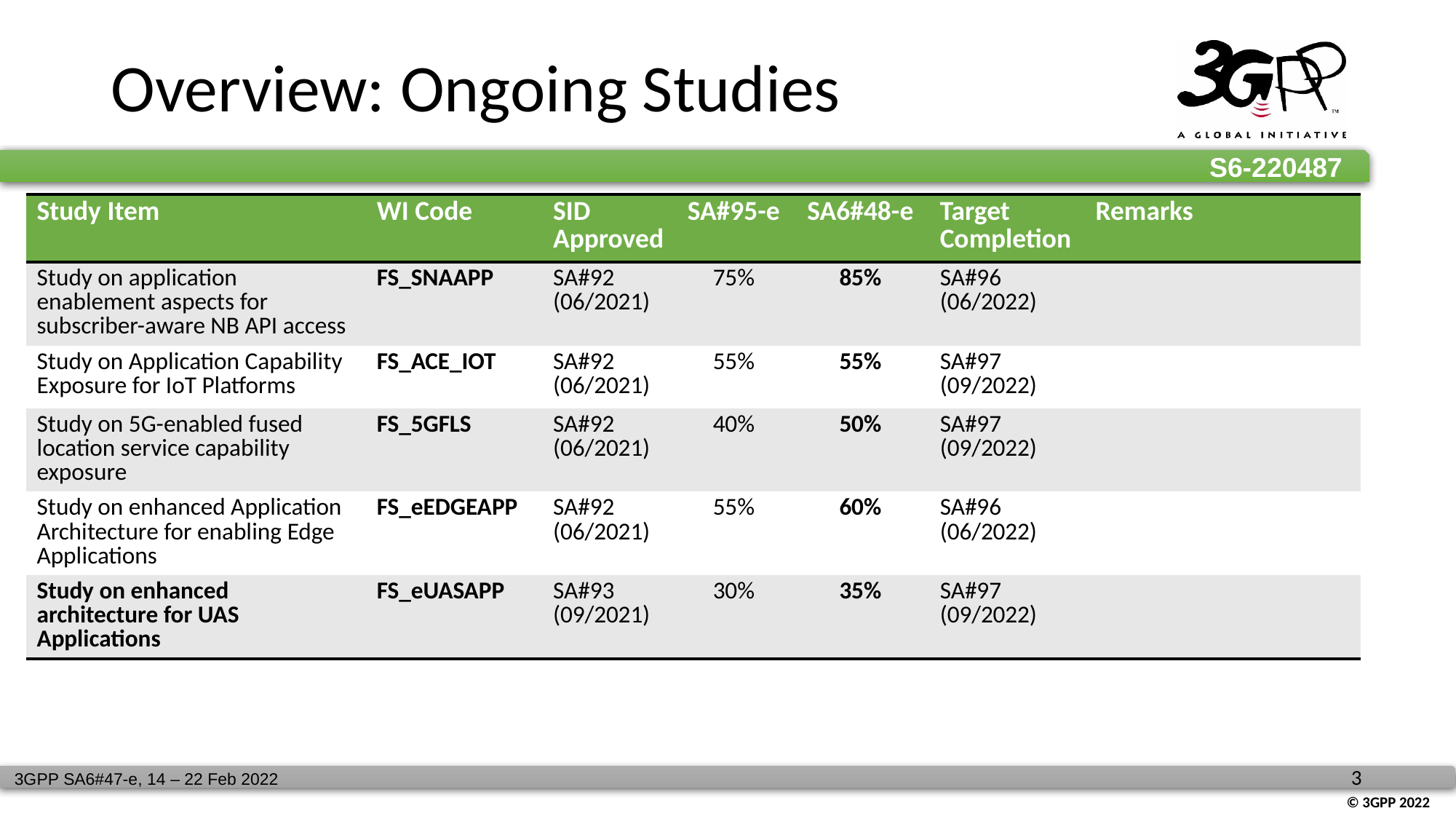

# Overview: Ongoing Studies
| Study Item | WI Code | SID Approved | SA#95-e | SA6#48-e | Target Completion | Remarks |
| --- | --- | --- | --- | --- | --- | --- |
| Study on application enablement aspects for subscriber-aware NB API access | FS\_SNAAPP | SA#92 (06/2021) | 75% | 85% | SA#96 (06/2022) |  |
| Study on Application Capability Exposure for IoT Platforms | FS\_ACE\_IOT | SA#92 (06/2021) | 55% | 55% | SA#97 (09/2022) |  |
| Study on 5G-enabled fused location service capability exposure | FS\_5GFLS | SA#92 (06/2021) | 40% | 50% | SA#97 (09/2022) |  |
| Study on enhanced Application Architecture for enabling Edge Applications | FS\_eEDGEAPP | SA#92 (06/2021) | 55% | 60% | SA#96 (06/2022) |  |
| Study on enhanced architecture for UAS Applications | FS\_eUASAPP | SA#93 (09/2021) | 30% | 35% | SA#97 (09/2022) |  |